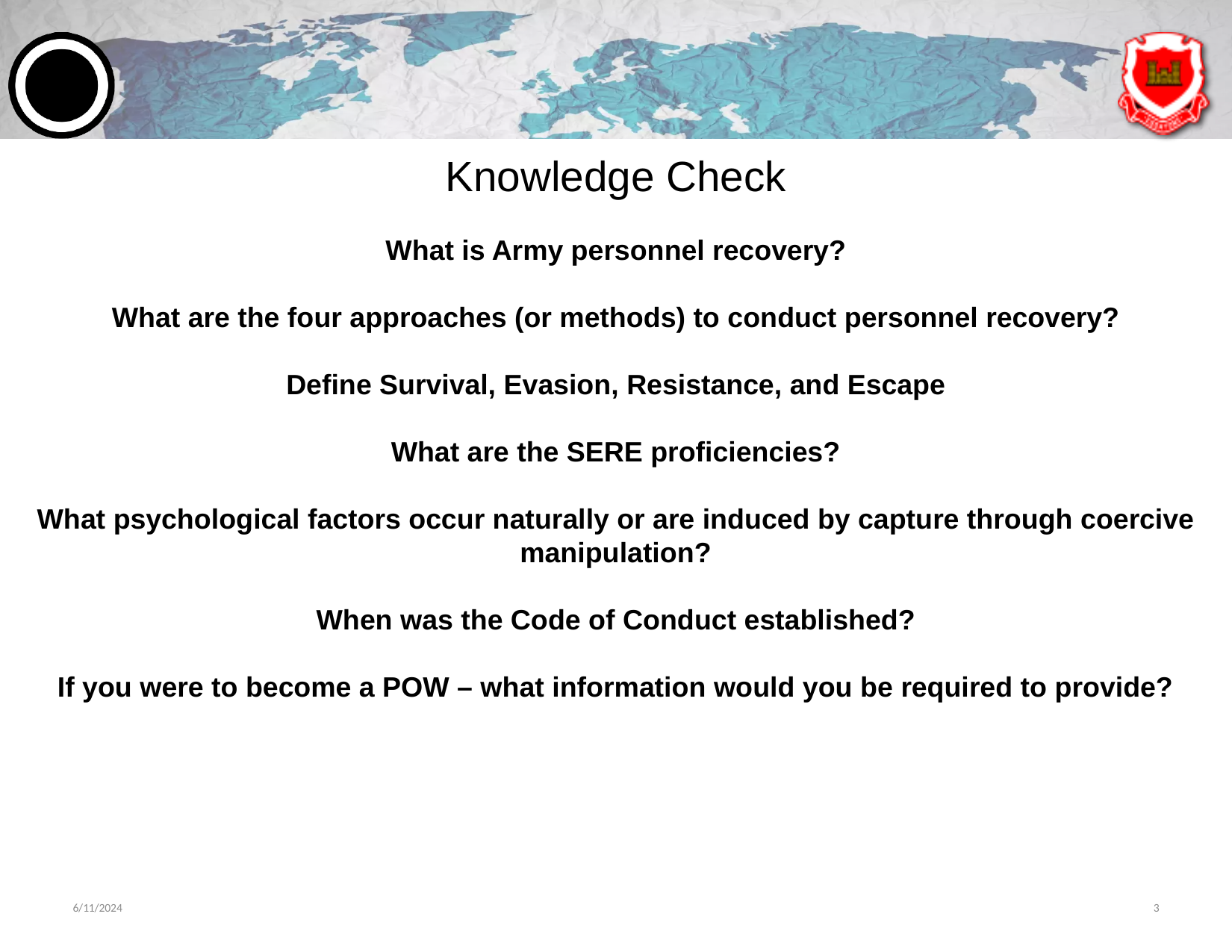

# Knowledge Check
What is Army personnel recovery?

What are the four approaches (or methods) to conduct personnel recovery?

Define Survival, Evasion, Resistance, and Escape

What are the SERE proficiencies?

What psychological factors occur naturally or are induced by capture through coercive manipulation?

When was the Code of Conduct established?

If you were to become a POW – what information would you be required to provide?
6/11/2024
3